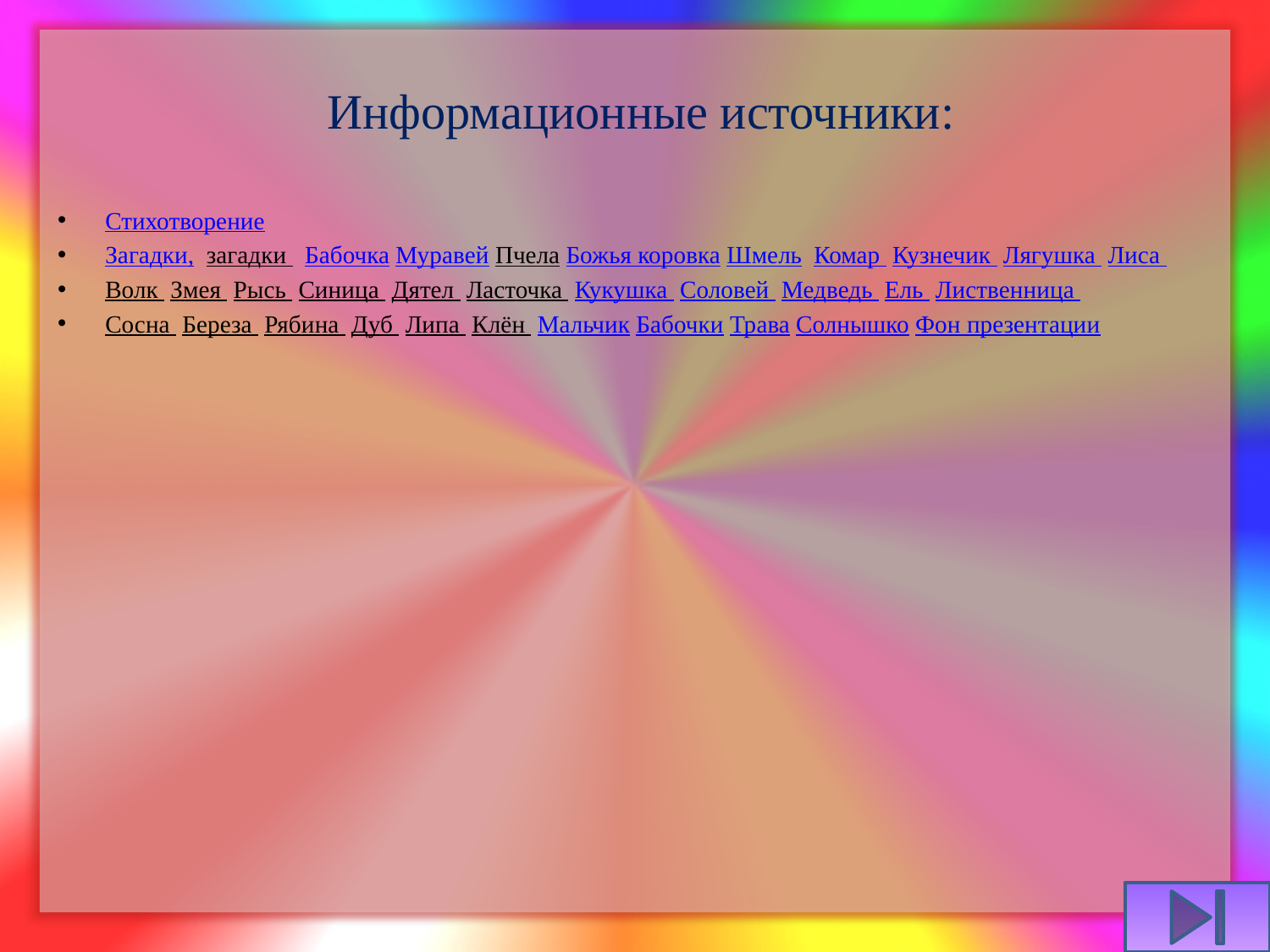

# Информационные источники:
Стихотворение
Загадки,  загадки   Бабочка Муравей Пчела Божья коровка Шмель  Комар  Кузнечик  Лягушка  Лиса
Волк  Змея  Рысь  Синица  Дятел  Ласточка  Кукушка  Соловей  Медведь  Ель  Лиственница
Сосна  Береза  Рябина  Дуб  Липа  Клён  Мальчик Бабочки Трава Солнышко Фон презентации